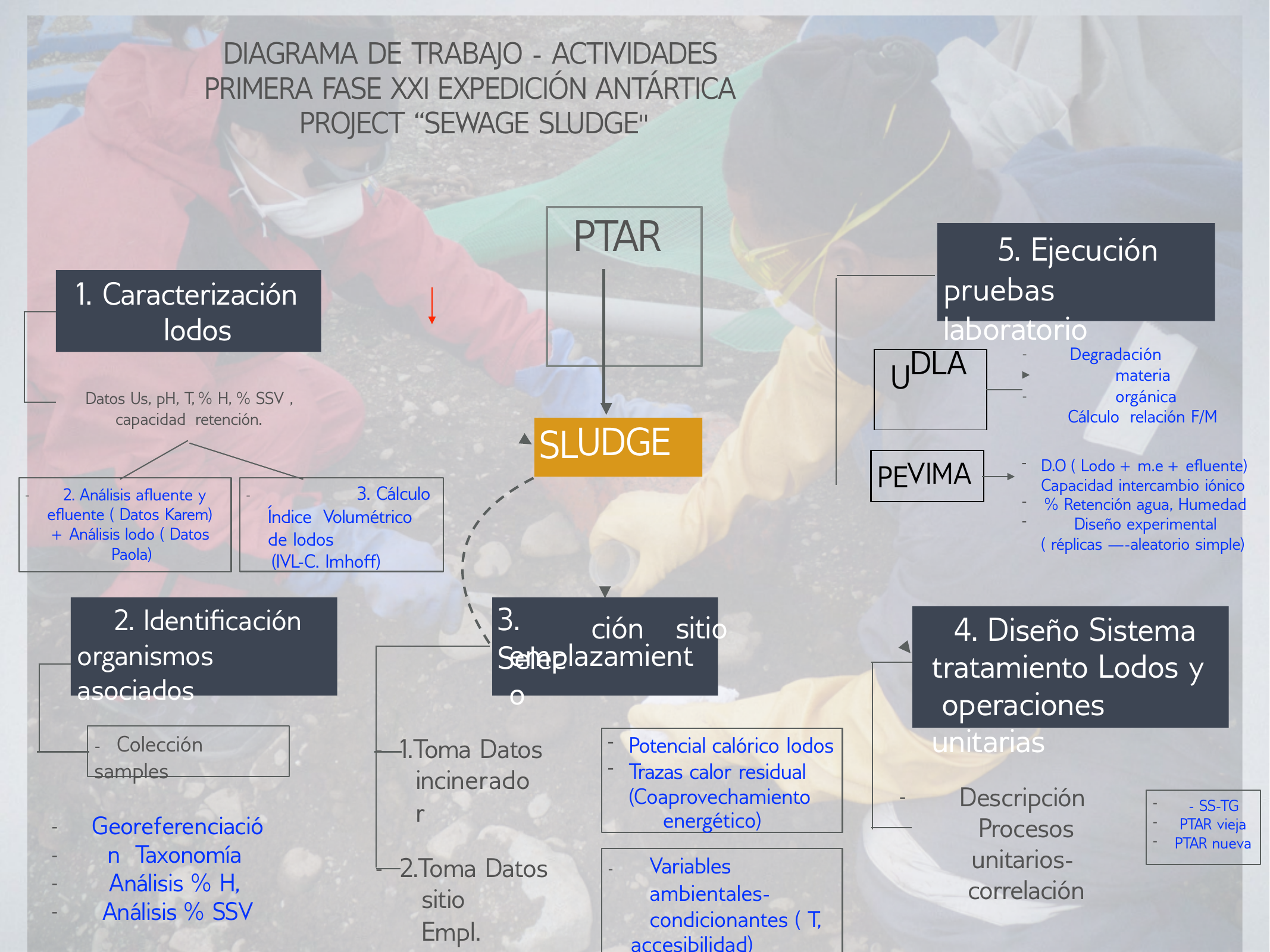

DIAGRAMA DE TRABAJO - ACTIVIDADES  PRIMERA FASE XXI EXPEDICIÓN ANTÁRTICA  PROJECT “SEWAGE SLUDGE"
# PTAR

5. Ejecución  pruebas laboratorio

U
UDGE
PE

ción	sitio

1. Caracterización  lodos

Degradación materia  orgánica
Cálculo  relación F/M
-
| DLA |  |
| --- | --- |
|  |  |

-
Datos Us, pH, T, % H, % SSV ,
capacidad retención.

SL

VIMA
D.O ( Lodo + m.e + efluente)  Capacidad intercambio iónico
% Retención agua, Humedad
Diseño experimental
( réplicas —-aleatorio simple)

-		3. Cálculo Índice  Volumétrico de lodos
(IVL-C. Imhoff)

2. Análisis afluente y  efluente ( Datos Karem)
+ Análisis lodo ( Datos  Paola)
-

3. Selec
2. Identificación  organismos asociados

4. Diseño Sistema  tratamiento Lodos y  operaciones unitarias
emplazamiento

Potencial calórico lodos
Trazas calor residual  (Coaprovechamiento
energético)
-	Colección samples
1.Toma Datos
-

incinerador
Descripción  Procesos unitarios-  correlación
-

- SS-TG
PTAR vieja
PTAR nueva
Georeferenciación  Taxonomía  Análisis % H,  Análisis % SSV
-
-
-
-

-	Variables ambientales-  condicionantes ( T,
accesibilidad)
2.Toma Datos
-

sitio Empl.